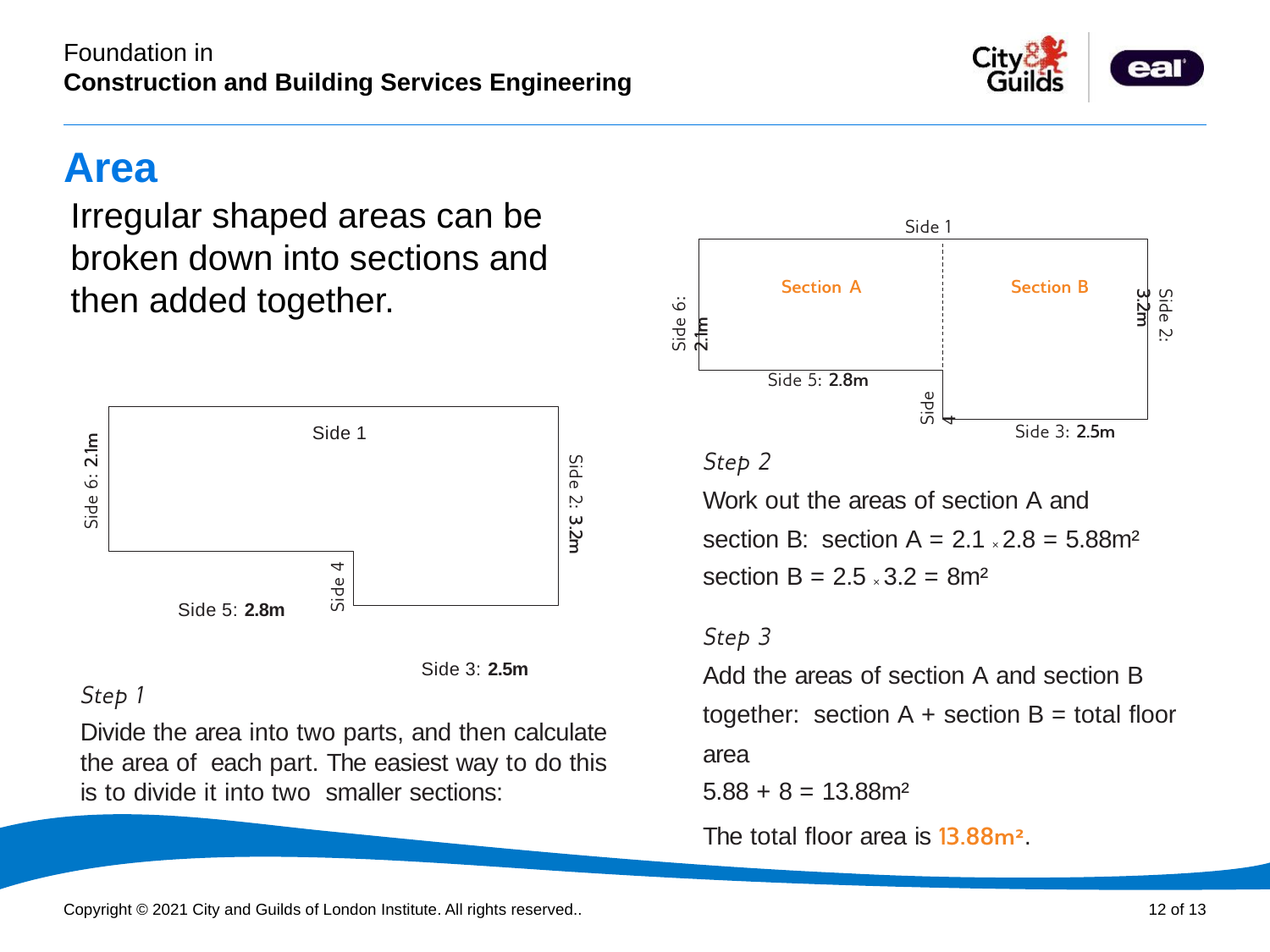

# Area
Irregular shaped areas can be broken down into sections and then added together.

Side 1
Side 6: 2.1m
Section A	Section B
Side 2: 3.2m
Side 5: 2.8m

Side 4
Side 3: 2.5m

Side 1

Side 5: 2.8m

Side 3: 2.5m
Side 6: 2.1m
Side 2: 3.2m

Side 4
Step 2
Work out the areas of section A and section B:  section A = 2.1 × 2.8 = 5.88m²
section B = 2.5 × 3.2 = 8m²

Step 3
Add the areas of section A and section B together:  section A + section B = total floor area
5.88 + 8 = 13.88m²
The total floor area is 13.88m².
Step 1
Divide the area into two parts, and then calculate the area of  each part. The easiest way to do this is to divide it into two  smaller sections: